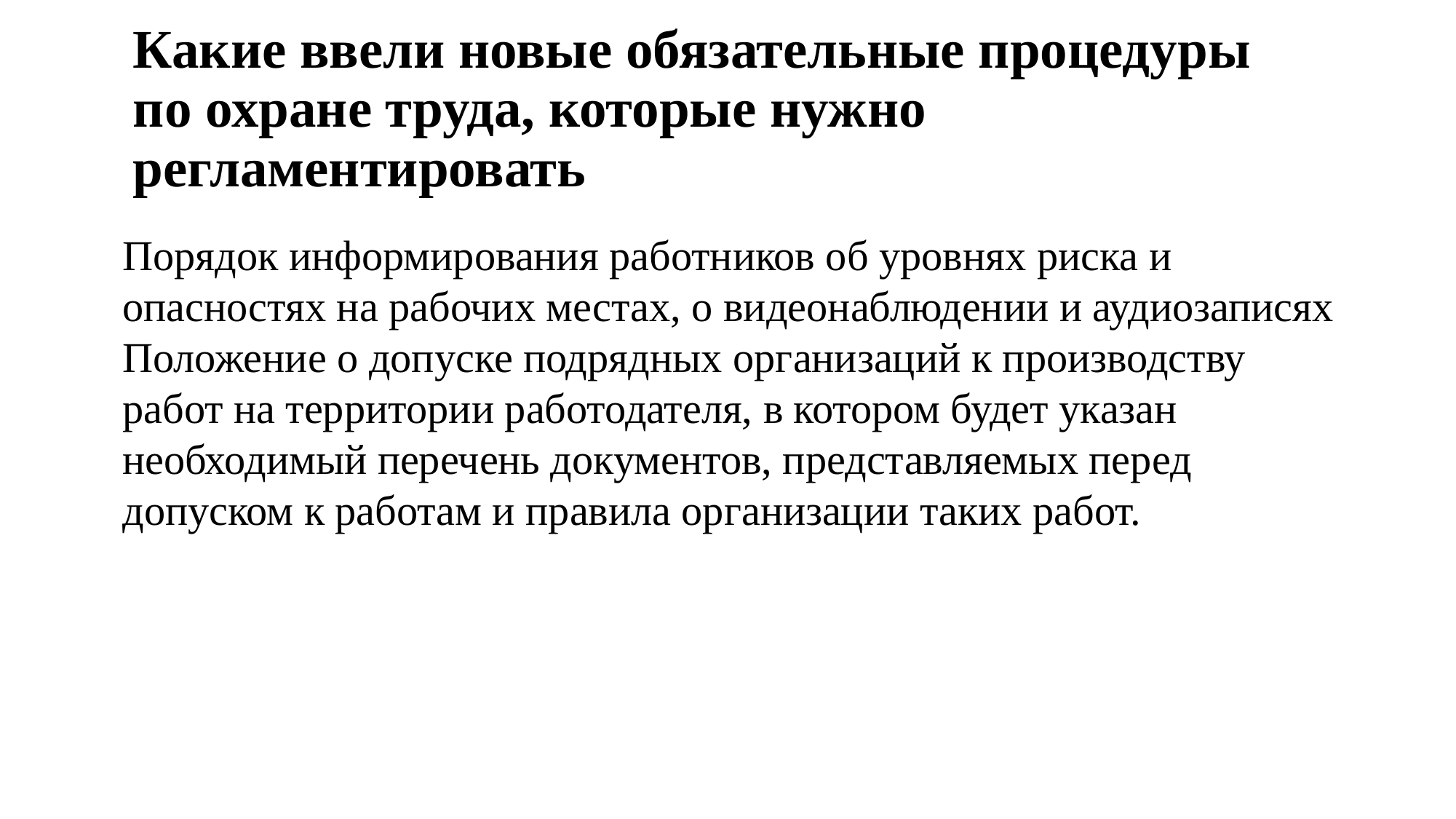

# Какие ввели новые обязательные процедуры по охране труда, которые нужно регламентировать
Порядок информирования работников об уровнях риска и опасностях на рабочих местах, о видеонаблюдении и аудиозаписях
Положение о допуске подрядных организаций к производству работ на территории работодателя, в котором будет указан необходимый перечень документов, представляемых перед допуском к работам и правила организации таких работ.